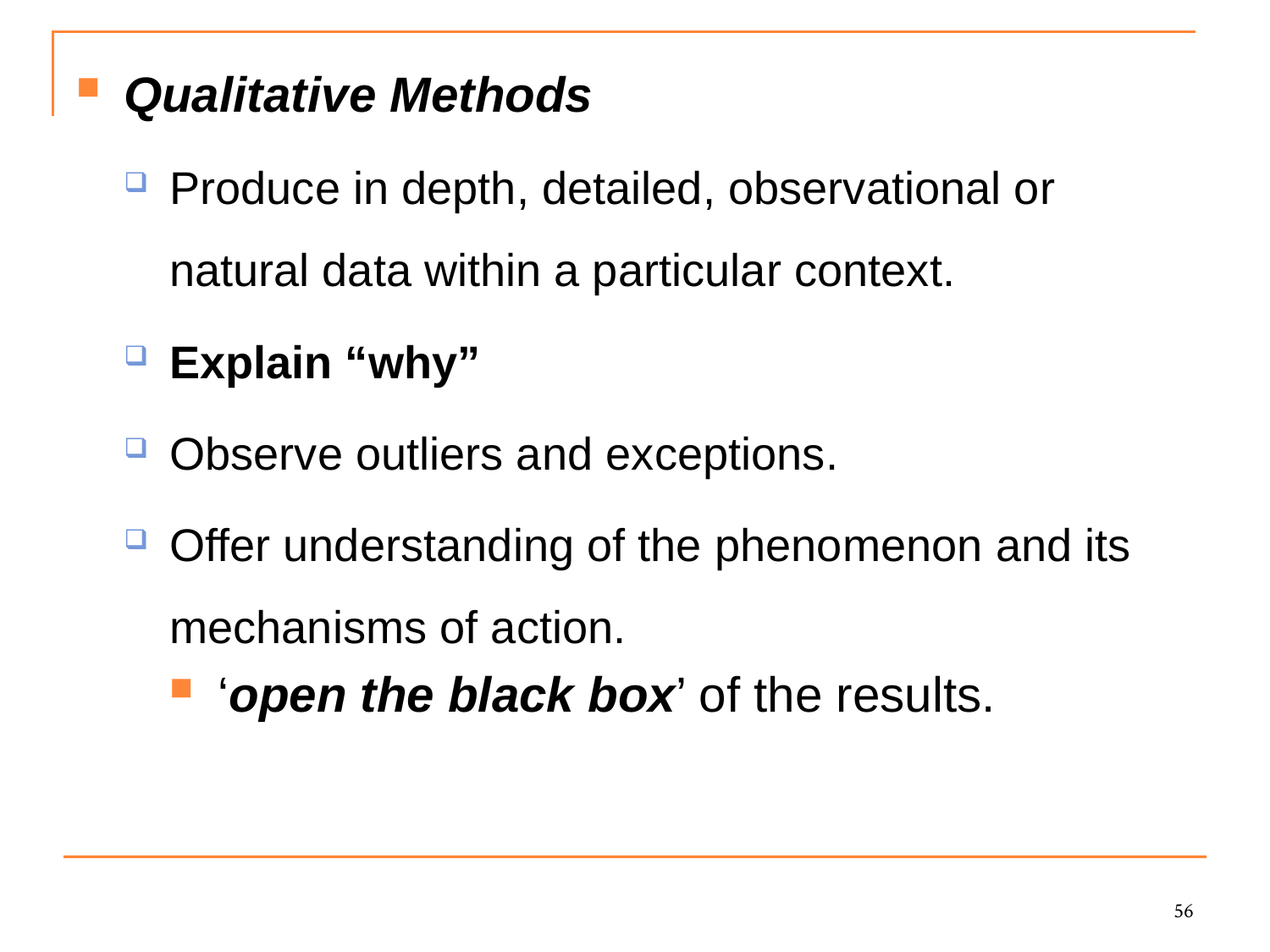

Qualitative Methods
Produce in depth, detailed, observational or natural data within a particular context.
Explain “why”
Observe outliers and exceptions.
Offer understanding of the phenomenon and its mechanisms of action.
‘open the black box’ of the results.

56